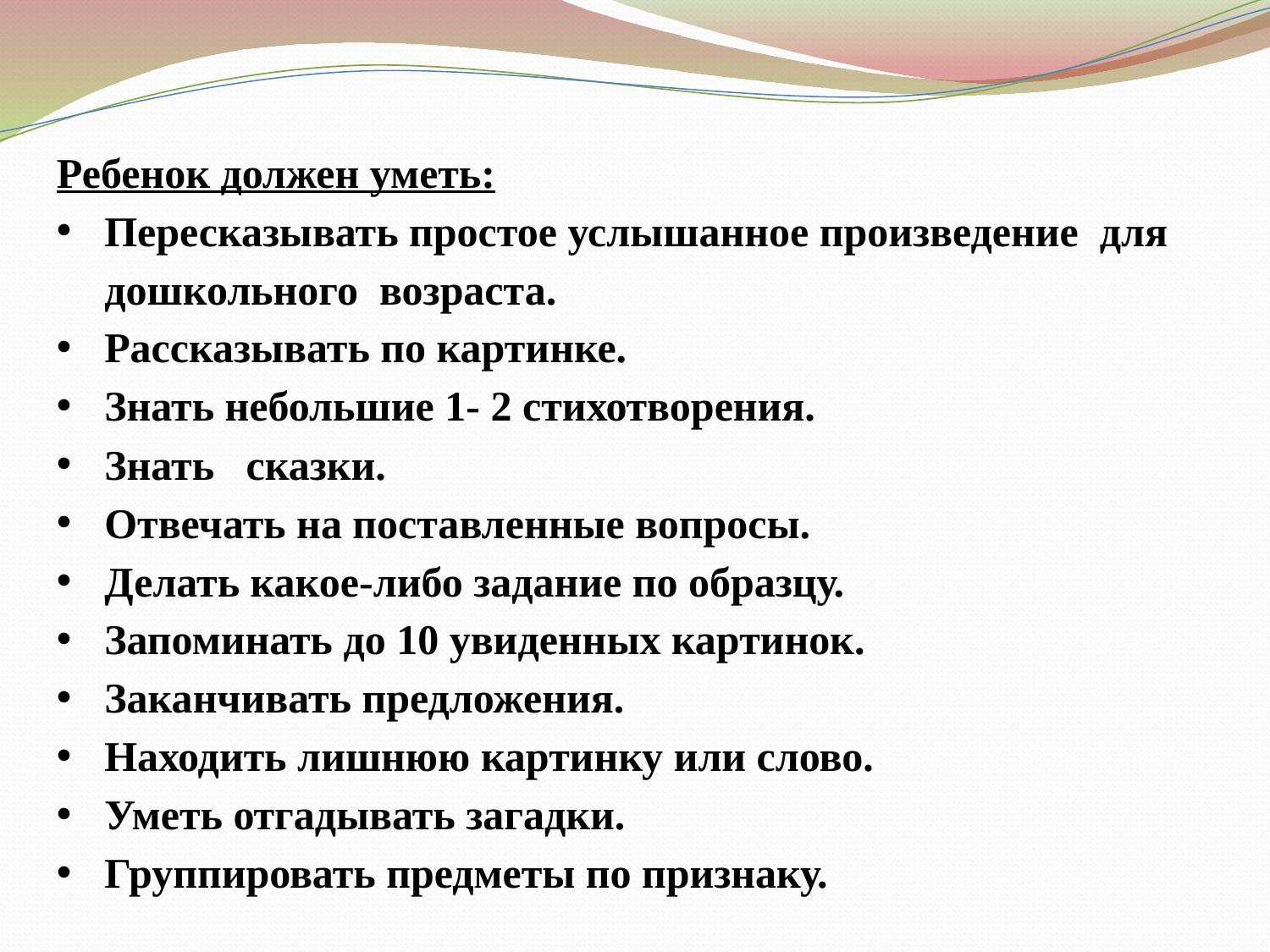

Ребенок должен уметь:
Пересказывать простое услышанное произведение  для  дошкольного  возраста.
Рассказывать по картинке.
Знать небольшие 1- 2 стихотворения.
Знать   сказки.
Отвечать на поставленные вопросы.
Делать какое-либо задание по образцу.
Запоминать до 10 увиденных картинок.
Заканчивать предложения.
Находить лишнюю картинку или слово.
Уметь отгадывать загадки.
Группировать предметы по признаку.